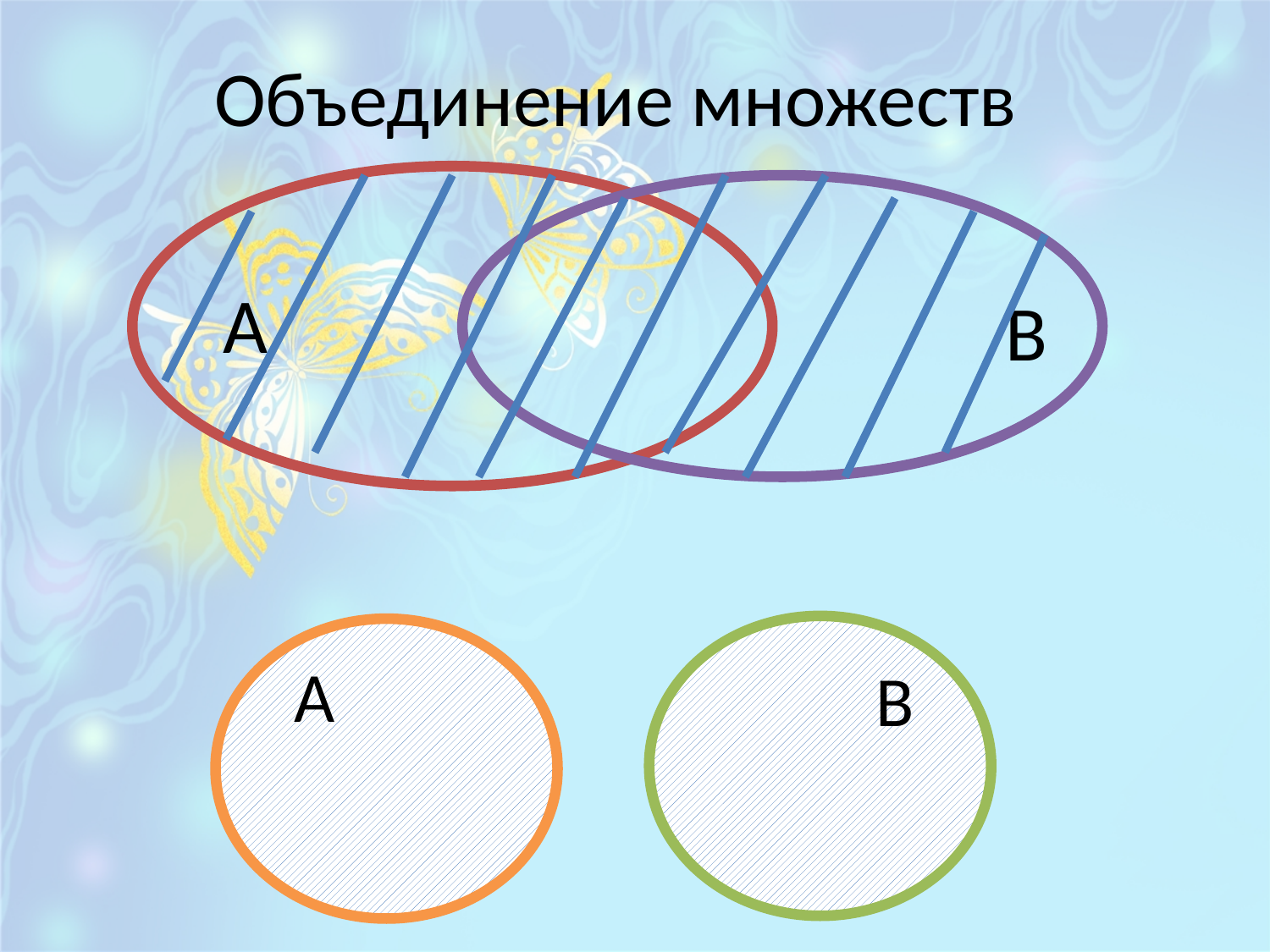

# Объединение множеств

А
В

А
В